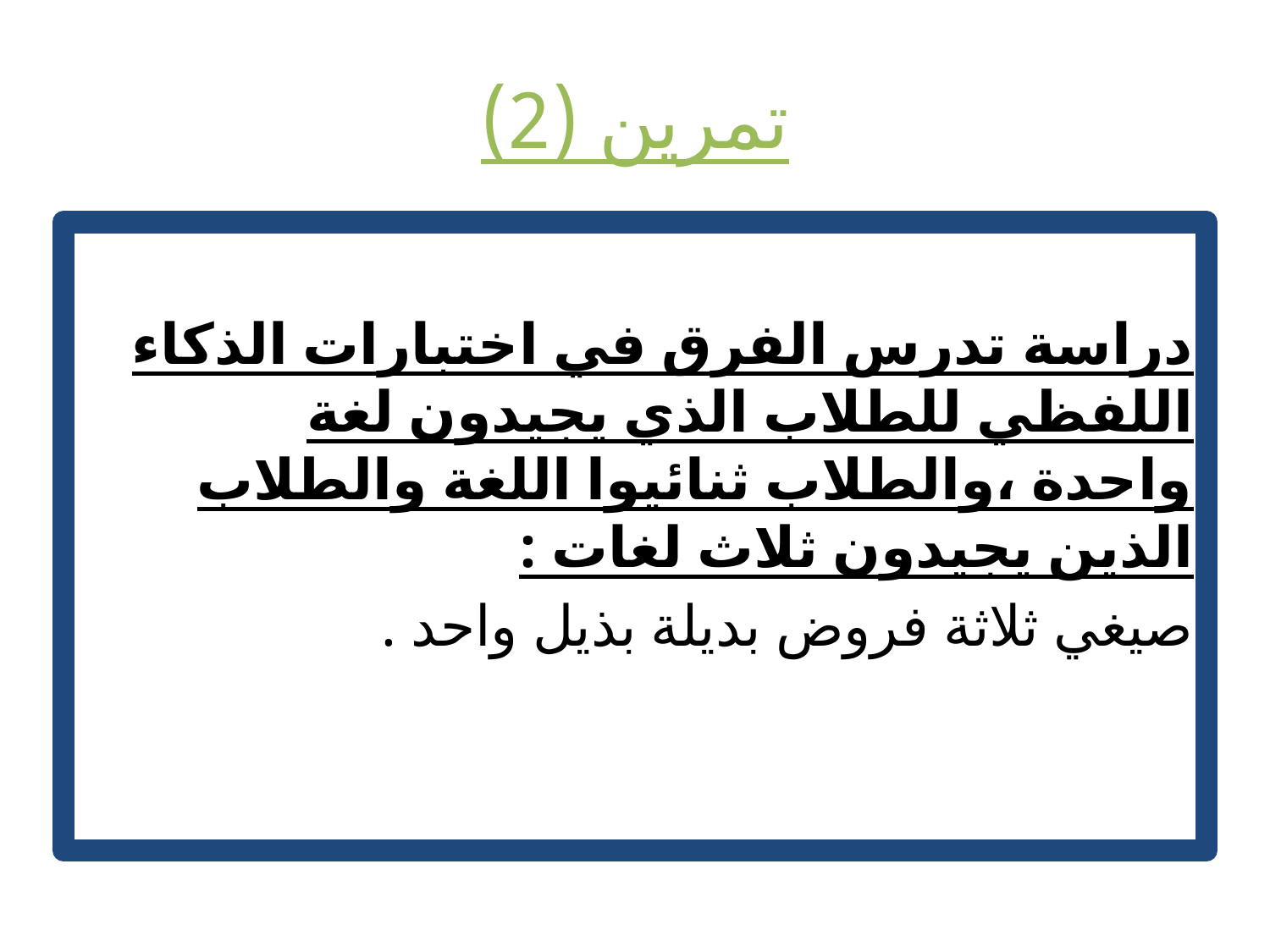

# تمرين (2)

دراسة تدرس الفرق في اختبارات الذكاء اللفظي للطلاب الذي يجيدون لغة واحدة ،والطلاب ثنائيوا اللغة والطلاب الذين يجيدون ثلاث لغات :
صيغي ثلاثة فروض بديلة بذيل واحد .